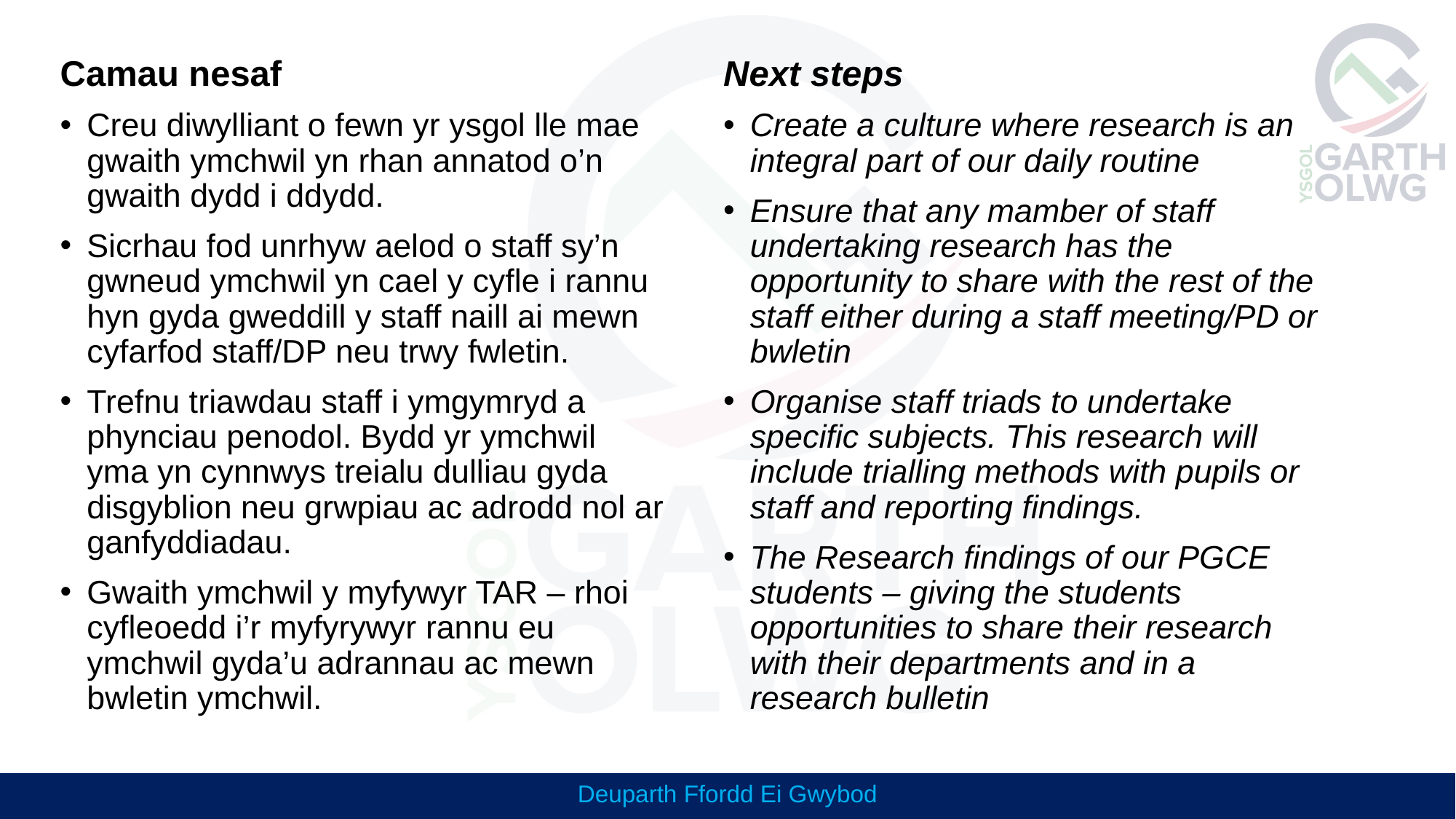

Camau nesaf
Creu diwylliant o fewn yr ysgol lle mae gwaith ymchwil yn rhan annatod o’n gwaith dydd i ddydd.
Sicrhau fod unrhyw aelod o staff sy’n gwneud ymchwil yn cael y cyfle i rannu hyn gyda gweddill y staff naill ai mewn cyfarfod staff/DP neu trwy fwletin.
Trefnu triawdau staff i ymgymryd a phynciau penodol. Bydd yr ymchwil yma yn cynnwys treialu dulliau gyda disgyblion neu grwpiau ac adrodd nol ar ganfyddiadau.
Gwaith ymchwil y myfywyr TAR – rhoi cyfleoedd i’r myfyrywyr rannu eu ymchwil gyda’u adrannau ac mewn bwletin ymchwil.
Next steps
Create a culture where research is an integral part of our daily routine
Ensure that any mamber of staff undertaking research has the opportunity to share with the rest of the staff either during a staff meeting/PD or bwletin
Organise staff triads to undertake specific subjects. This research will include trialling methods with pupils or staff and reporting findings.
The Research findings of our PGCE students – giving the students opportunities to share their research with their departments and in a research bulletin